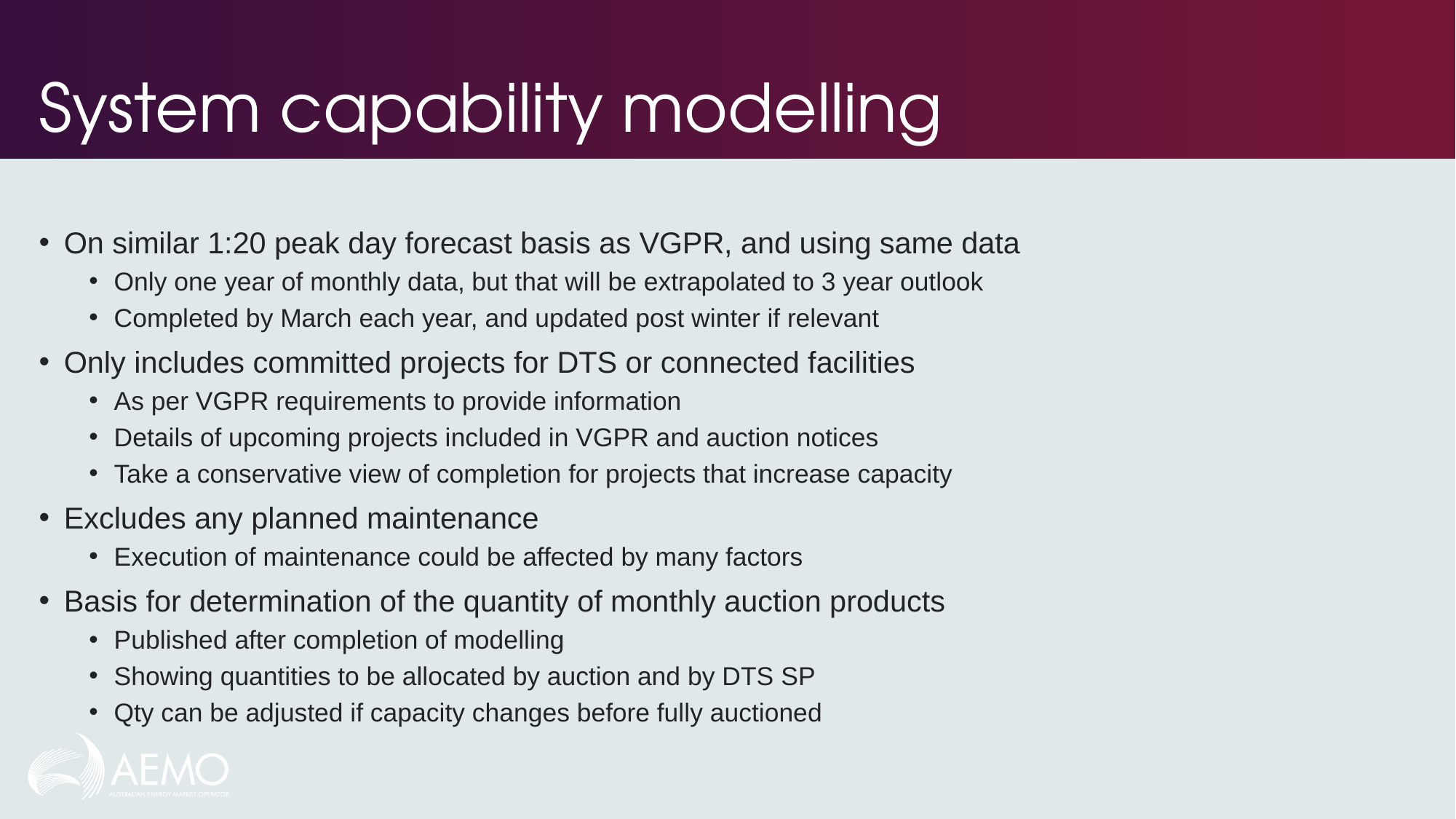

# System capability modelling
On similar 1:20 peak day forecast basis as VGPR, and using same data
Only one year of monthly data, but that will be extrapolated to 3 year outlook
Completed by March each year, and updated post winter if relevant
Only includes committed projects for DTS or connected facilities
As per VGPR requirements to provide information
Details of upcoming projects included in VGPR and auction notices
Take a conservative view of completion for projects that increase capacity
Excludes any planned maintenance
Execution of maintenance could be affected by many factors
Basis for determination of the quantity of monthly auction products
Published after completion of modelling
Showing quantities to be allocated by auction and by DTS SP
Qty can be adjusted if capacity changes before fully auctioned